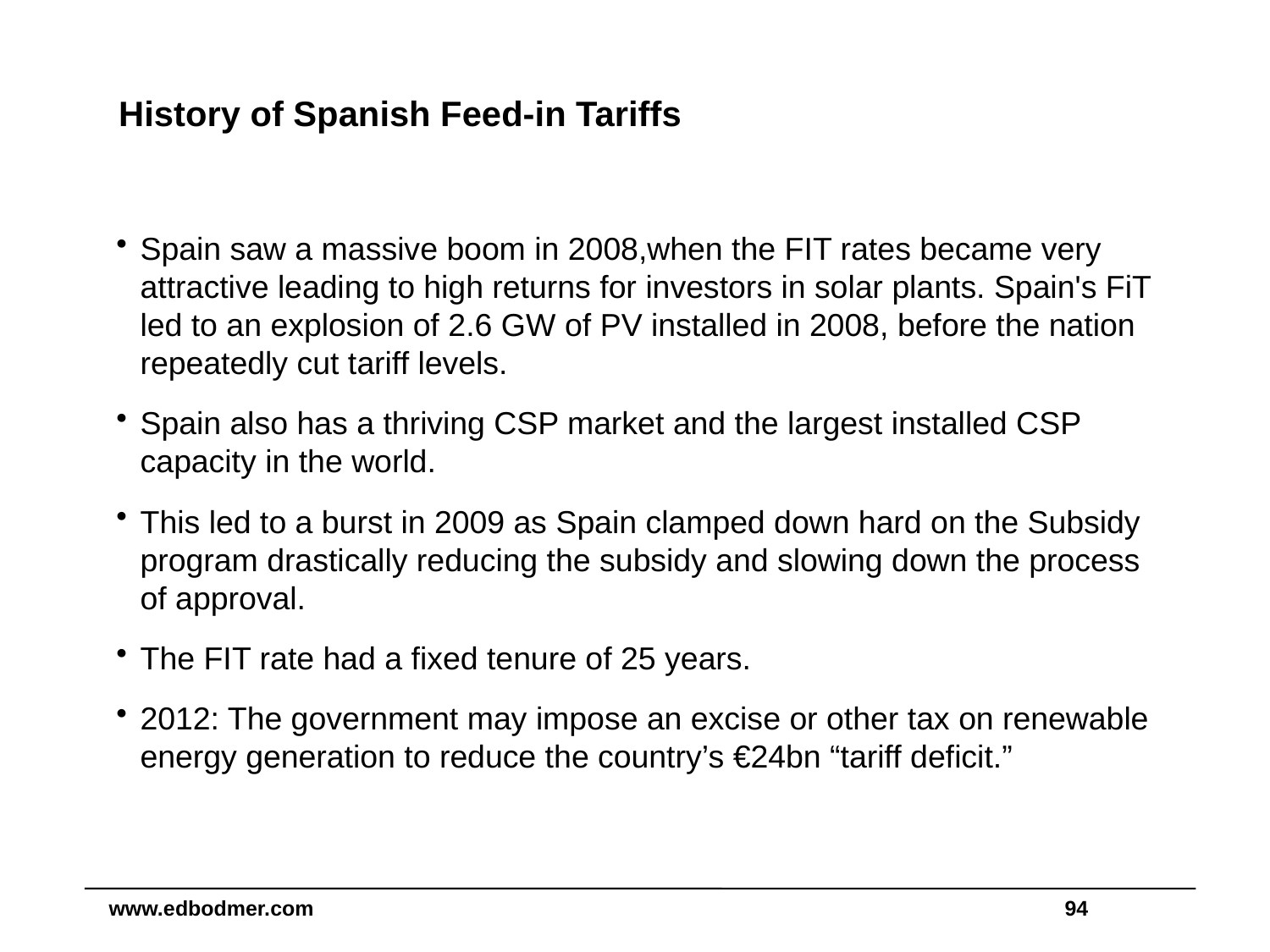

# History of Spanish Feed-in Tariffs
Spain saw a massive boom in 2008,when the FIT rates became very attractive leading to high returns for investors in solar plants. Spain's FiT led to an explosion of 2.6 GW of PV installed in 2008, before the nation repeatedly cut tariff levels.
Spain also has a thriving CSP market and the largest installed CSP capacity in the world.
This led to a burst in 2009 as Spain clamped down hard on the Subsidy program drastically reducing the subsidy and slowing down the process of approval.
The FIT rate had a fixed tenure of 25 years.
2012: The government may impose an excise or other tax on renewable energy generation to reduce the country’s €24bn “tariff deficit.”